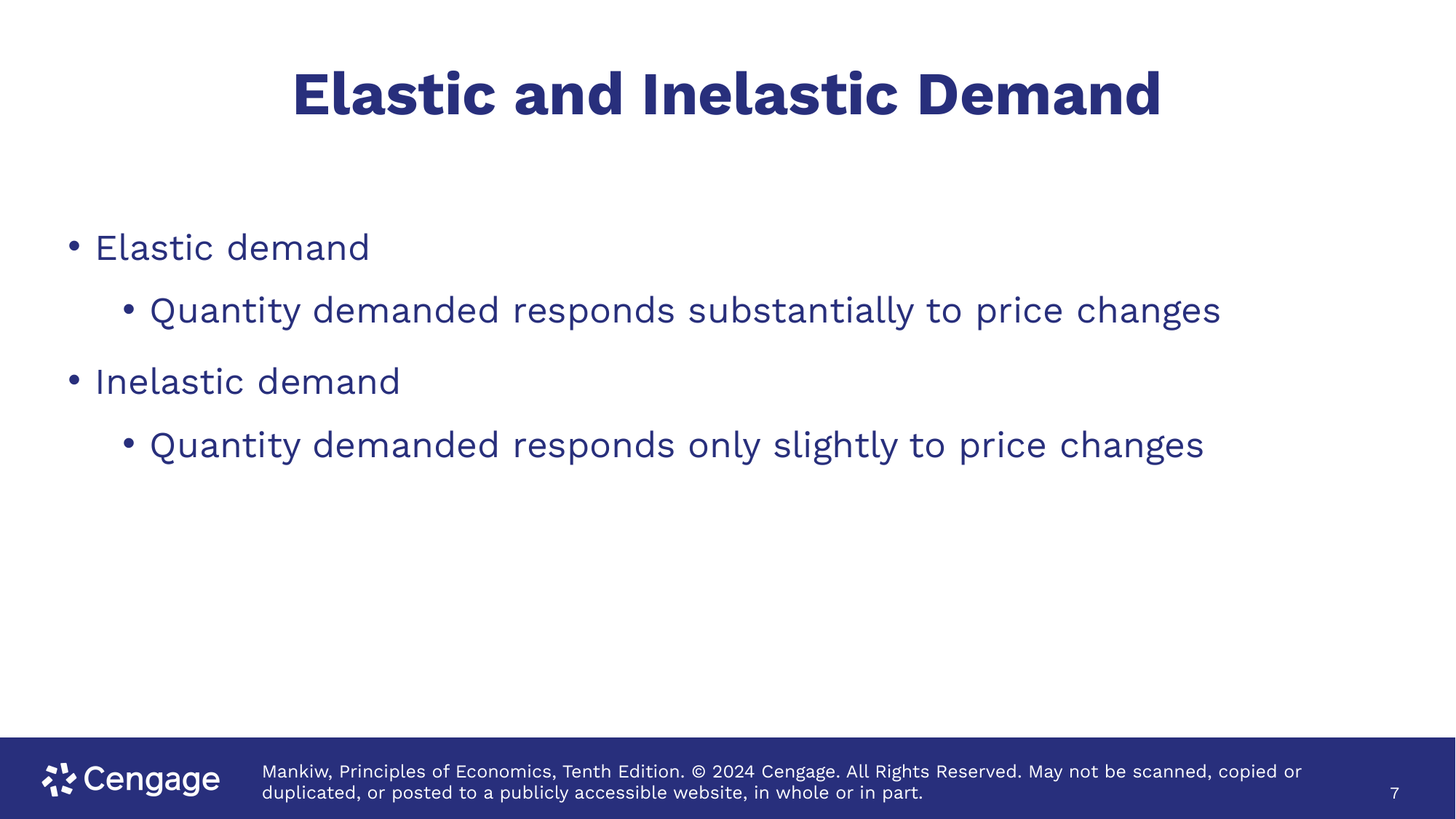

# Elastic and Inelastic Demand
Elastic demand
Quantity demanded responds substantially to price changes
Inelastic demand
Quantity demanded responds only slightly to price changes